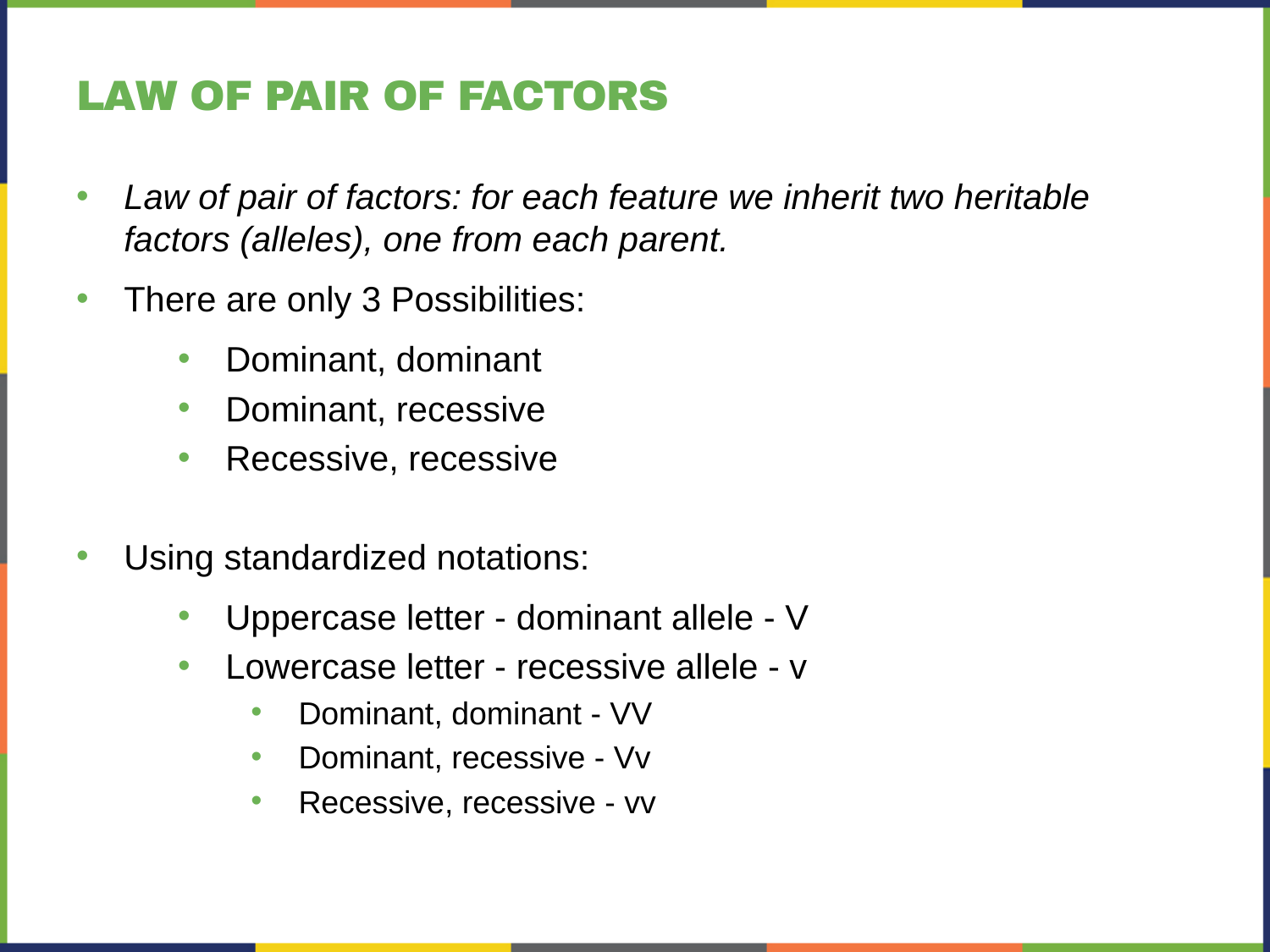

# Law of pair of factors
Law of pair of factors: for each feature we inherit two heritable factors (alleles), one from each parent.
There are only 3 Possibilities:
Dominant, dominant
Dominant, recessive
Recessive, recessive

Using standardized notations:
Uppercase letter - dominant allele - V
Lowercase letter - recessive allele - v
Dominant, dominant - VV
Dominant, recessive - Vv
Recessive, recessive - vv